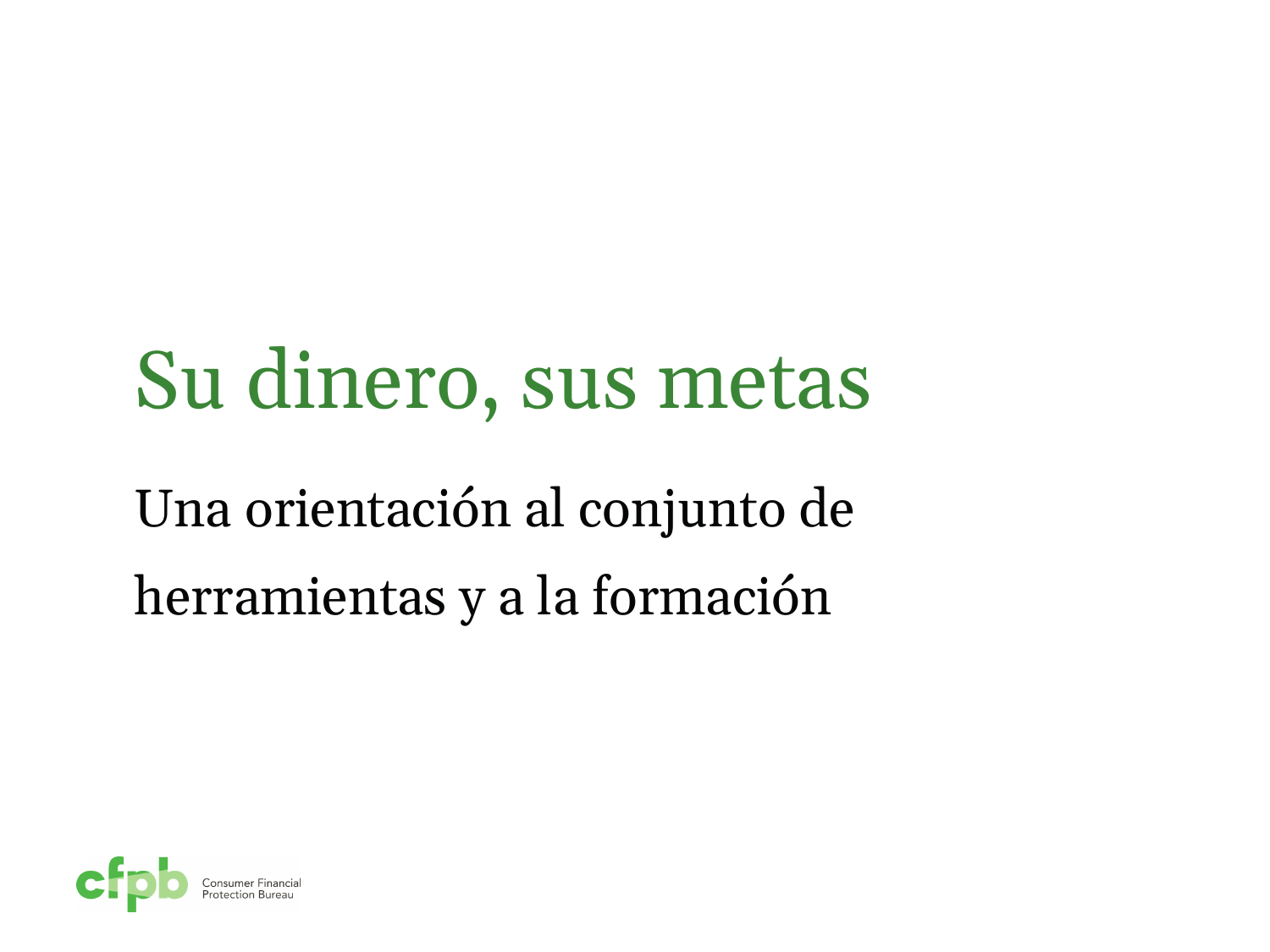

# Su dinero, sus metas
Una orientación al conjunto de herramientas y a la formación